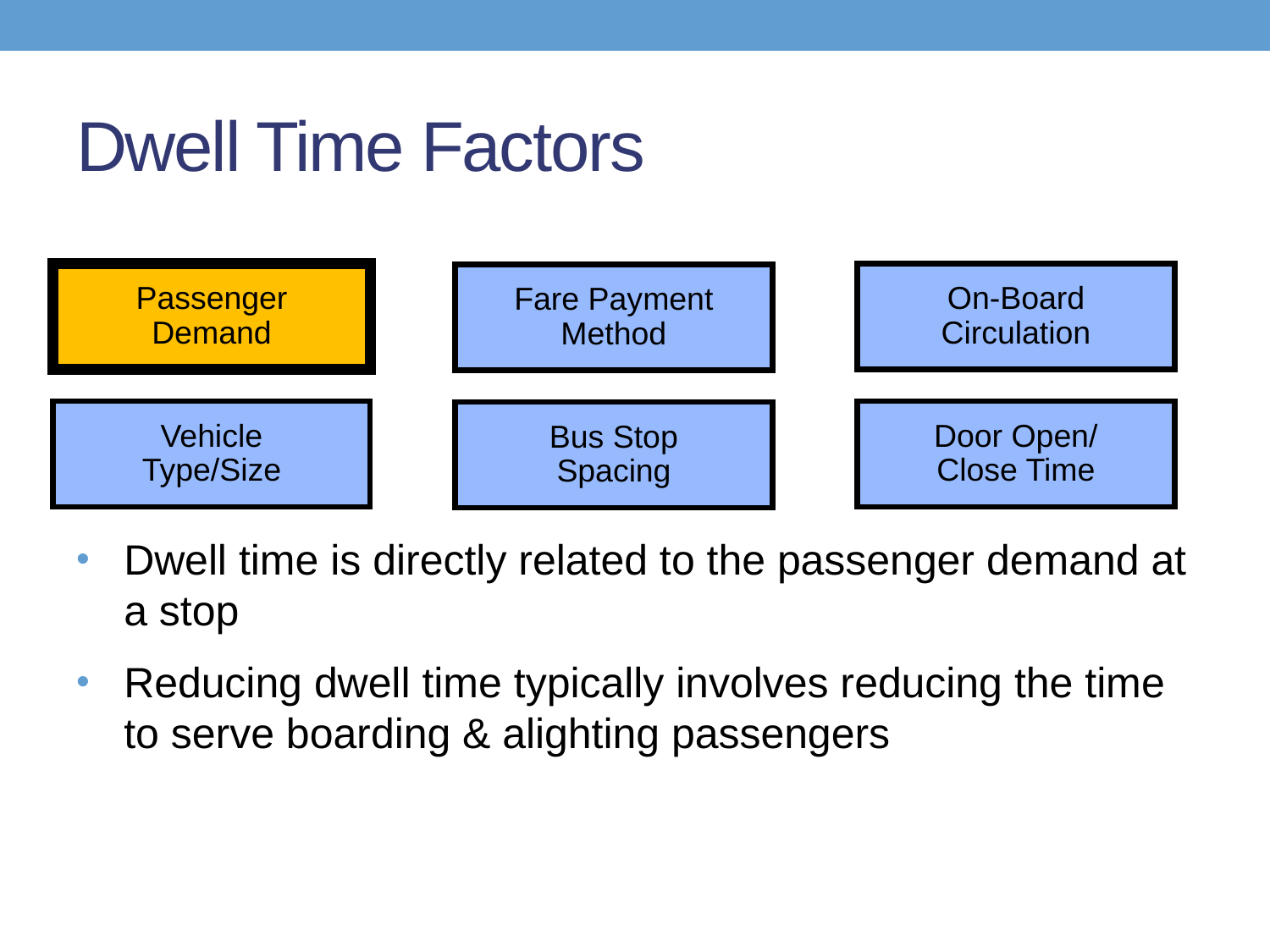

# Dwell Time Factors
Passenger
Demand
On-Board
Circulation
Fare Payment
Method
Vehicle
Type/Size
Door Open/
Close Time
Bus Stop
Spacing
Dwell time is directly related to the passenger demand at a stop
Reducing dwell time typically involves reducing the time to serve boarding & alighting passengers